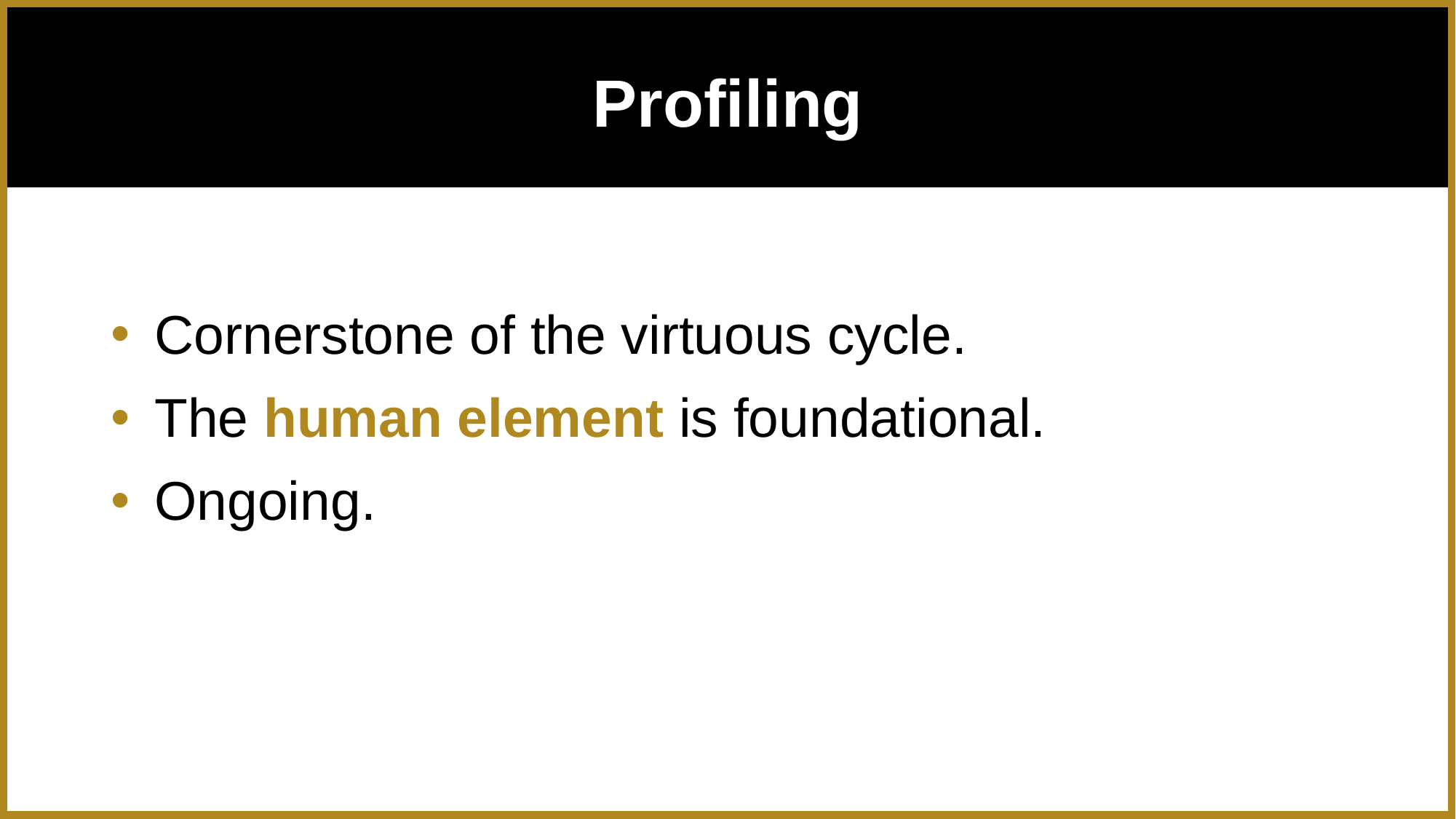

# Profiling
Cornerstone of the virtuous cycle.
The human element is foundational.
Ongoing.